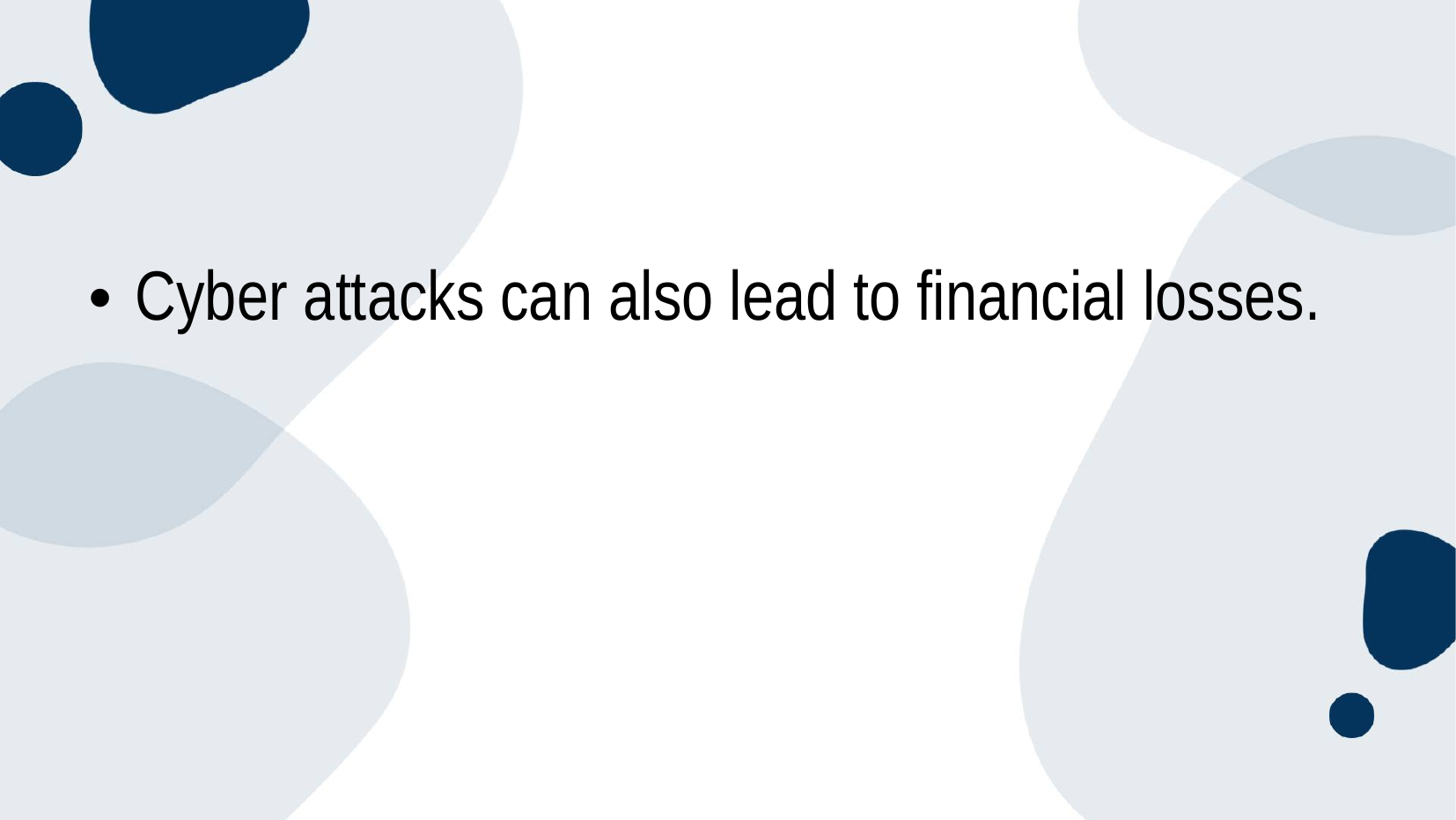

#
Cyber attacks can also lead to financial losses.